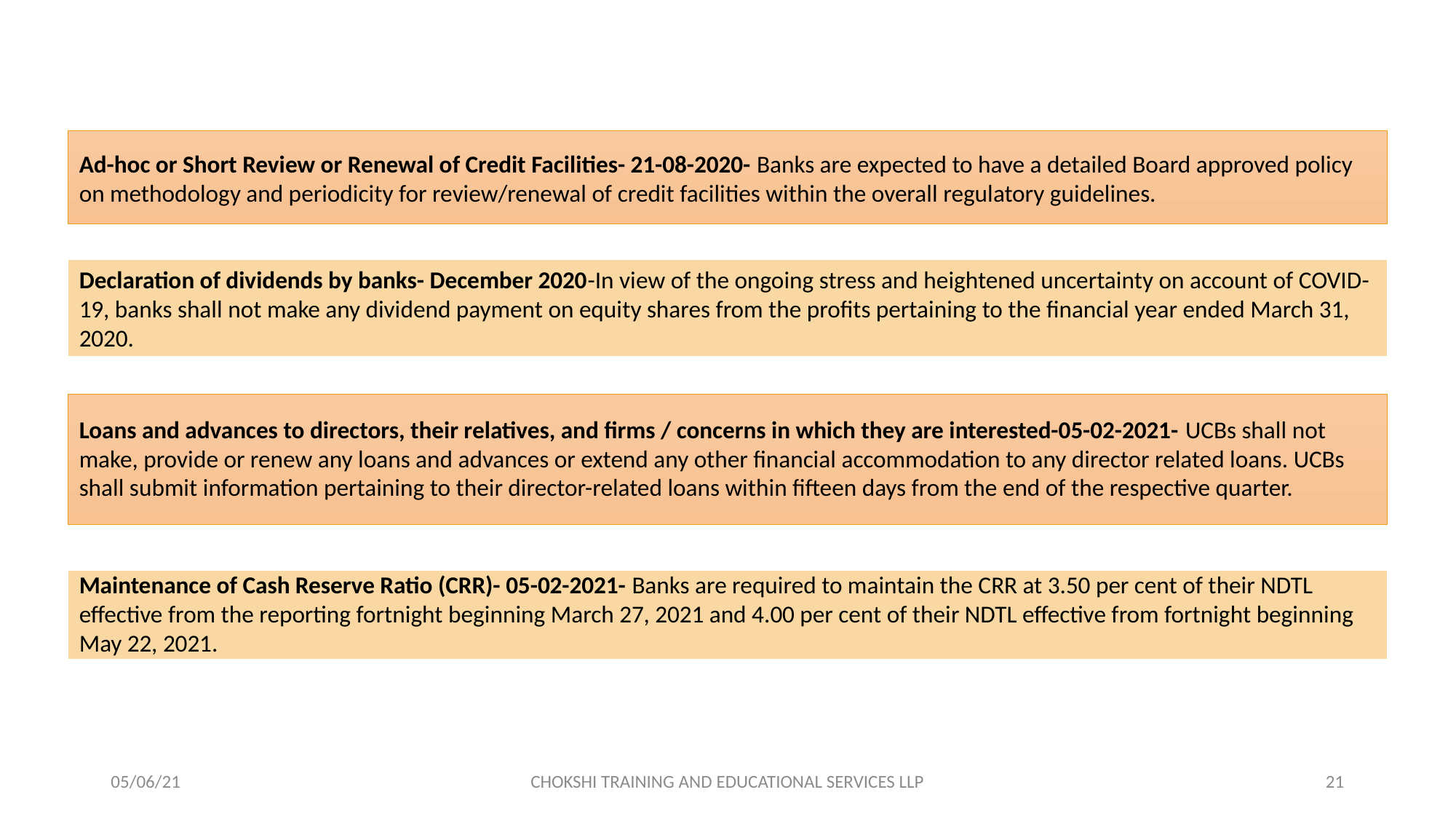

# .
Ad-hoc or Short Review or Renewal of Credit Facilities- 21-08-2020- Banks are expected to have a detailed Board approved policy on methodology and periodicity for review/renewal of credit facilities within the overall regulatory guidelines.
Declaration of dividends by banks- December 2020-In view of the ongoing stress and heightened uncertainty on account of COVID-19, banks shall not make any dividend payment on equity shares from the profits pertaining to the financial year ended March 31, 2020.

Loans and advances to directors, their relatives, and firms / concerns in which they are interested-05-02-2021- UCBs shall not make, provide or renew any loans and advances or extend any other financial accommodation to any director related loans. UCBs shall submit information pertaining to their director-related loans within fifteen days from the end of the respective quarter.

Maintenance of Cash Reserve Ratio (CRR)- 05-02-2021- Banks are required to maintain the CRR at 3.50 per cent of their NDTL effective from the reporting fortnight beginning March 27, 2021 and 4.00 per cent of their NDTL effective from fortnight beginning May 22, 2021.

.
05/06/21
CHOKSHI TRAINING AND EDUCATIONAL SERVICES LLP
21